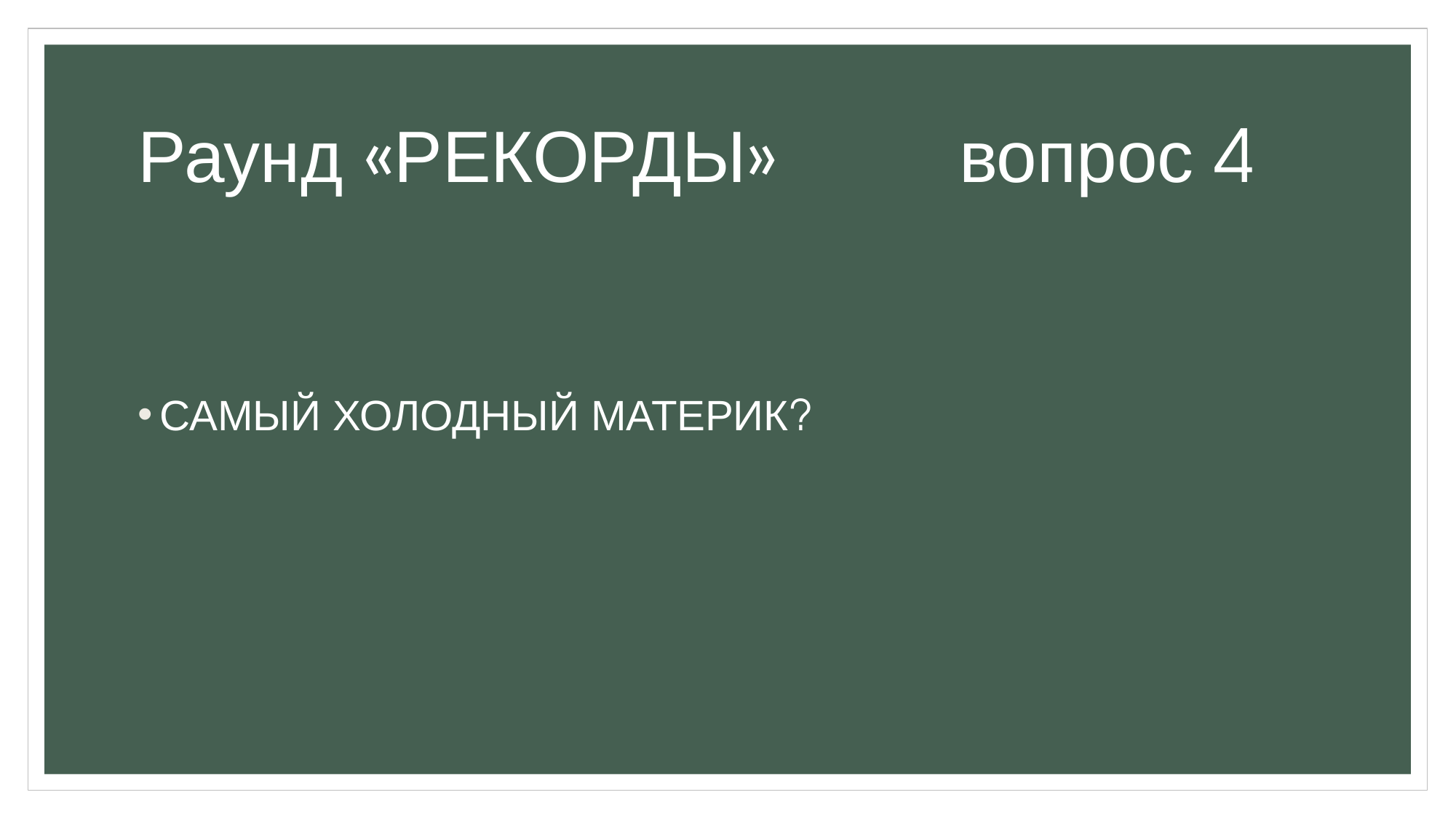

# Раунд «РЕКОРДЫ»         вопрос 4
САМЫЙ ХОЛОДНЫЙ МАТЕРИК?